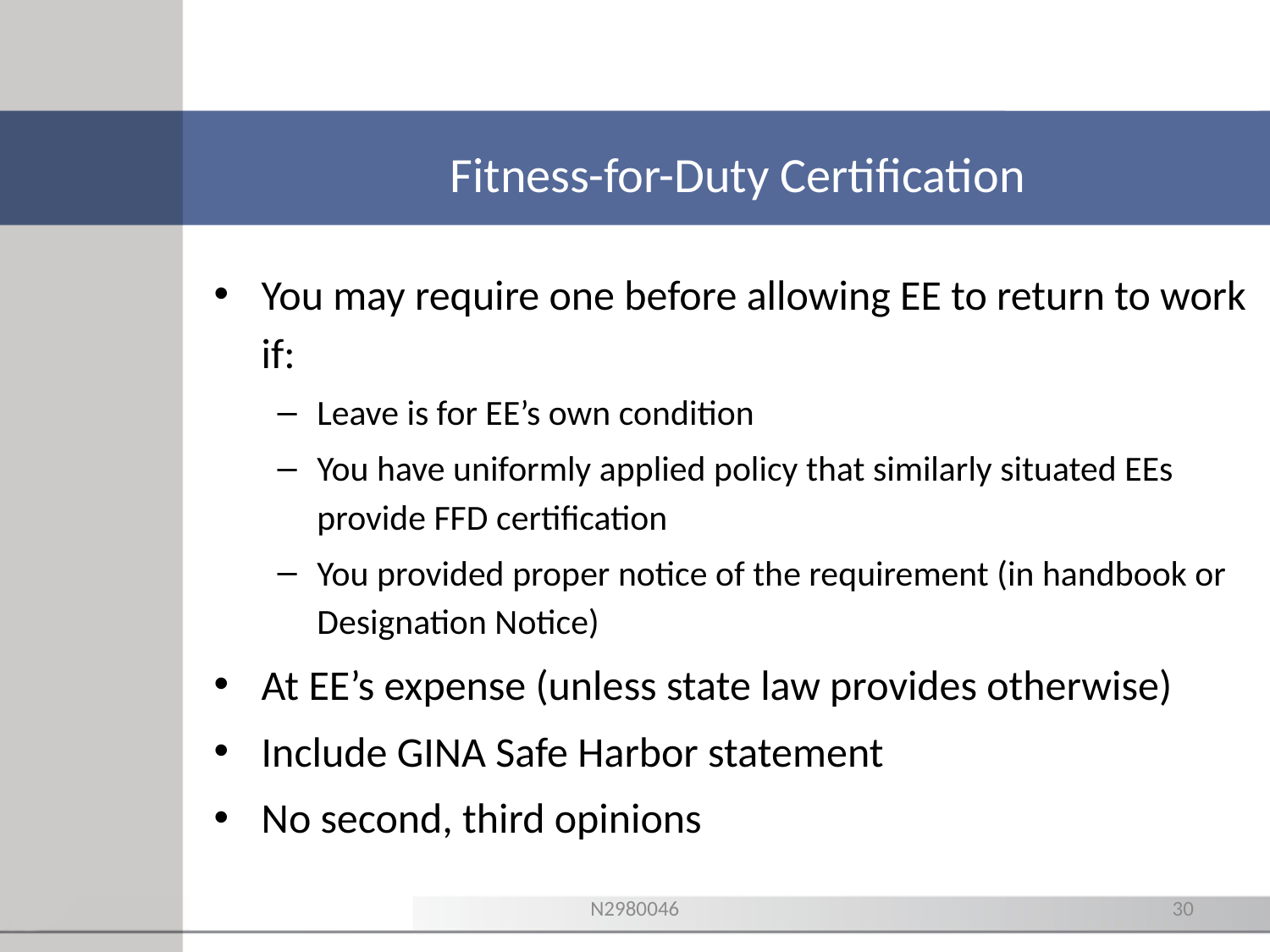

Fitness-for-Duty Certification
You may require one before allowing EE to return to work if:
Leave is for EE’s own condition
You have uniformly applied policy that similarly situated EEs provide FFD certification
You provided proper notice of the requirement (in handbook or Designation Notice)
At EE’s expense (unless state law provides otherwise)
Include GINA Safe Harbor statement
No second, third opinions
N2980046
30